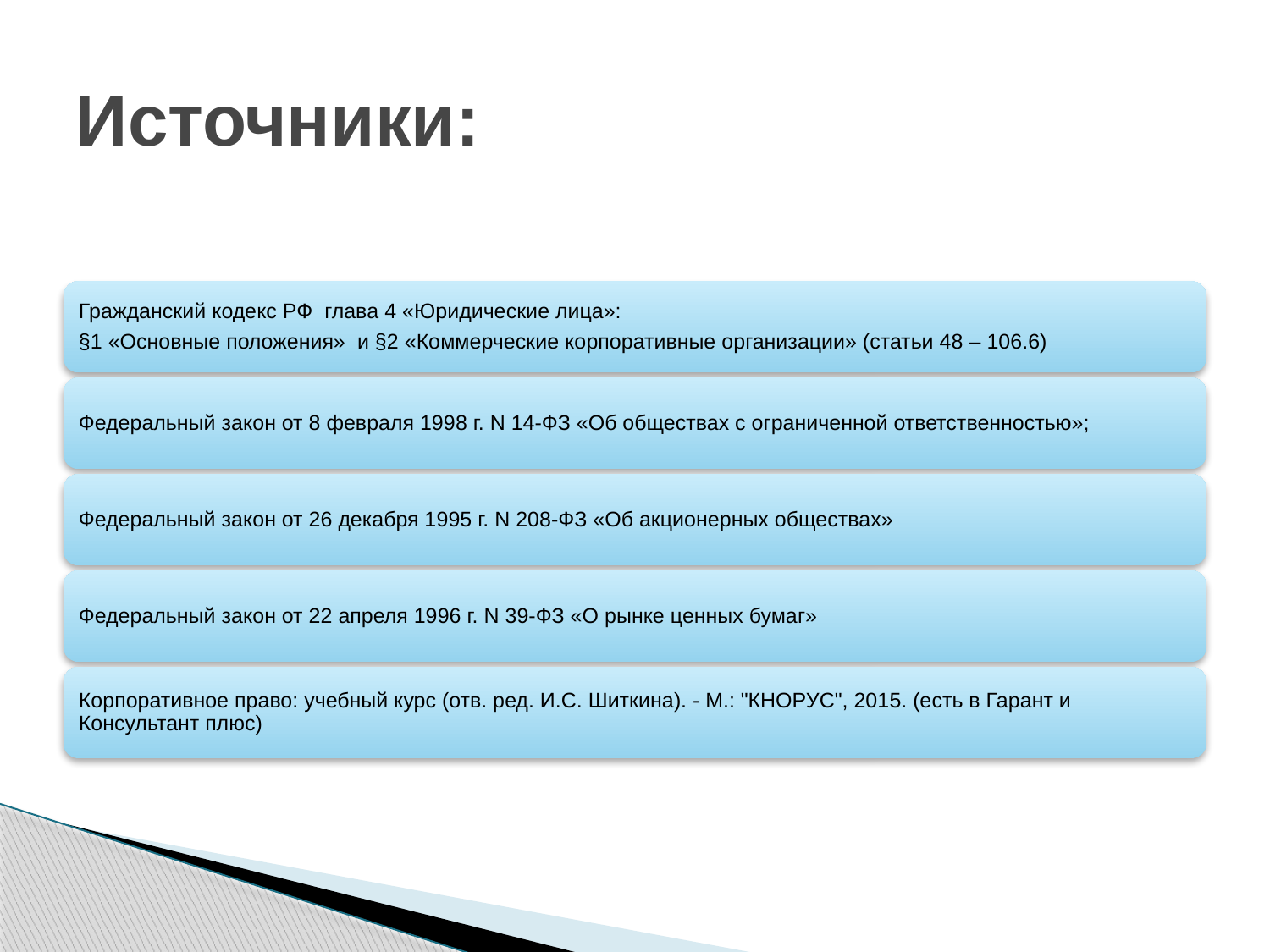

# Источники:
Гражданский кодекс РФ  глава 4 «Юридические лица»:
§1 «Основные положения»  и §2 «Коммерческие корпоративные организации» (статьи 48 – 106.6)
Федеральный закон от 8 февраля 1998 г. N 14-ФЗ «Об обществах с ограниченной ответственностью»;
Федеральный закон от 26 декабря 1995 г. N 208-ФЗ «Об акционерных обществах»
Федеральный закон от 22 апреля 1996 г. N 39-ФЗ «О рынке ценных бумаг»
Корпоративное право: учебный курс (отв. ред. И.С. Шиткина). - М.: "КНОРУС", 2015. (есть в Гарант и Консультант плюс)